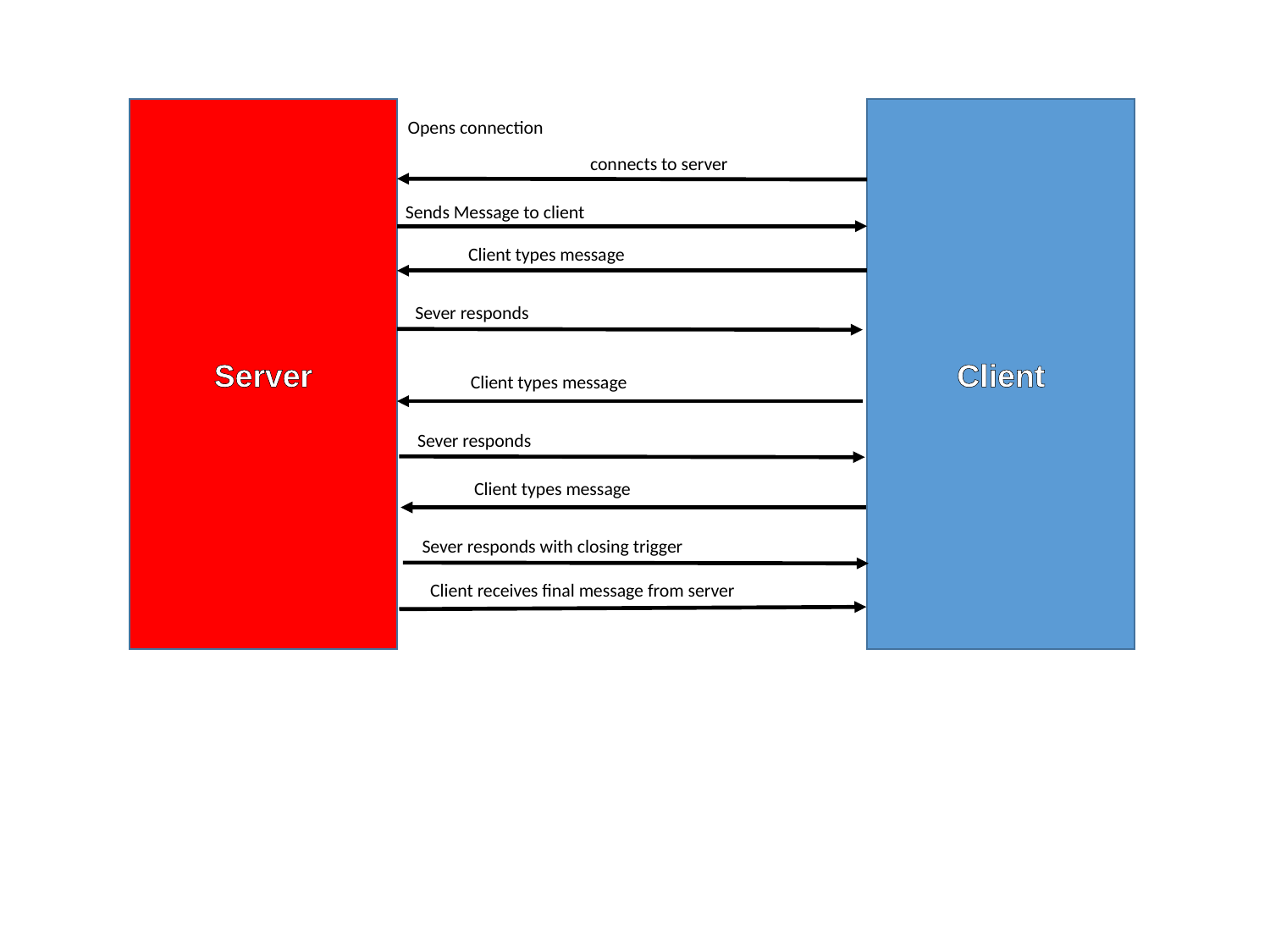

Server
Client
Opens connection
connects to server
Sends Message to client
Client types message
Sever responds
Client types message
Sever responds
Client types message
Sever responds with closing trigger
Client receives final message from server